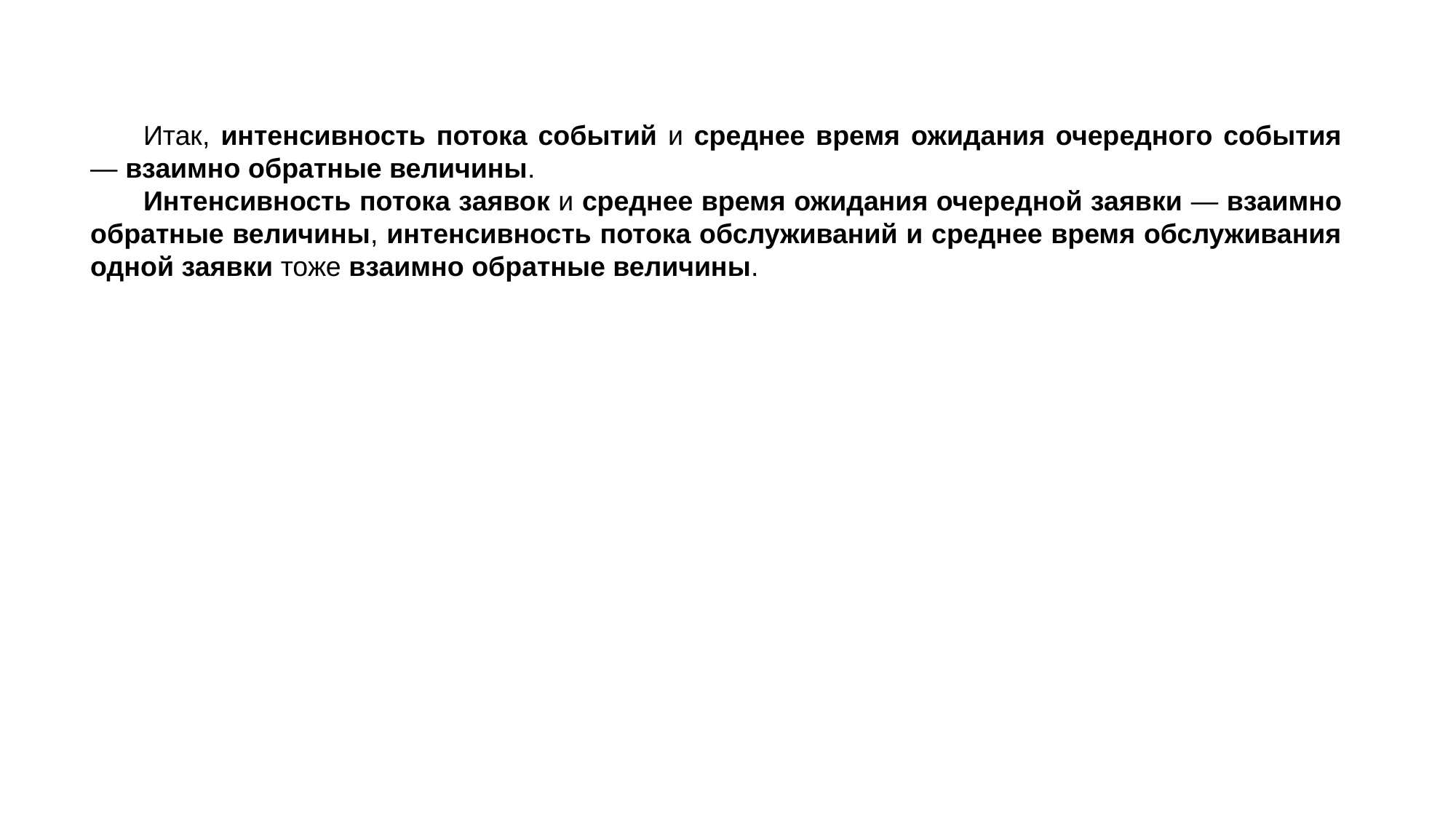

Итак, интенсивность потока событий и среднее время ожидания очередного события — взаимно обратные величины.
Интенсивность потока заявок и среднее время ожидания очередной заявки — взаимно обратные величины, интенсивность потока обслуживаний и среднее время обслуживания одной заявки тоже взаимно обратные величины.